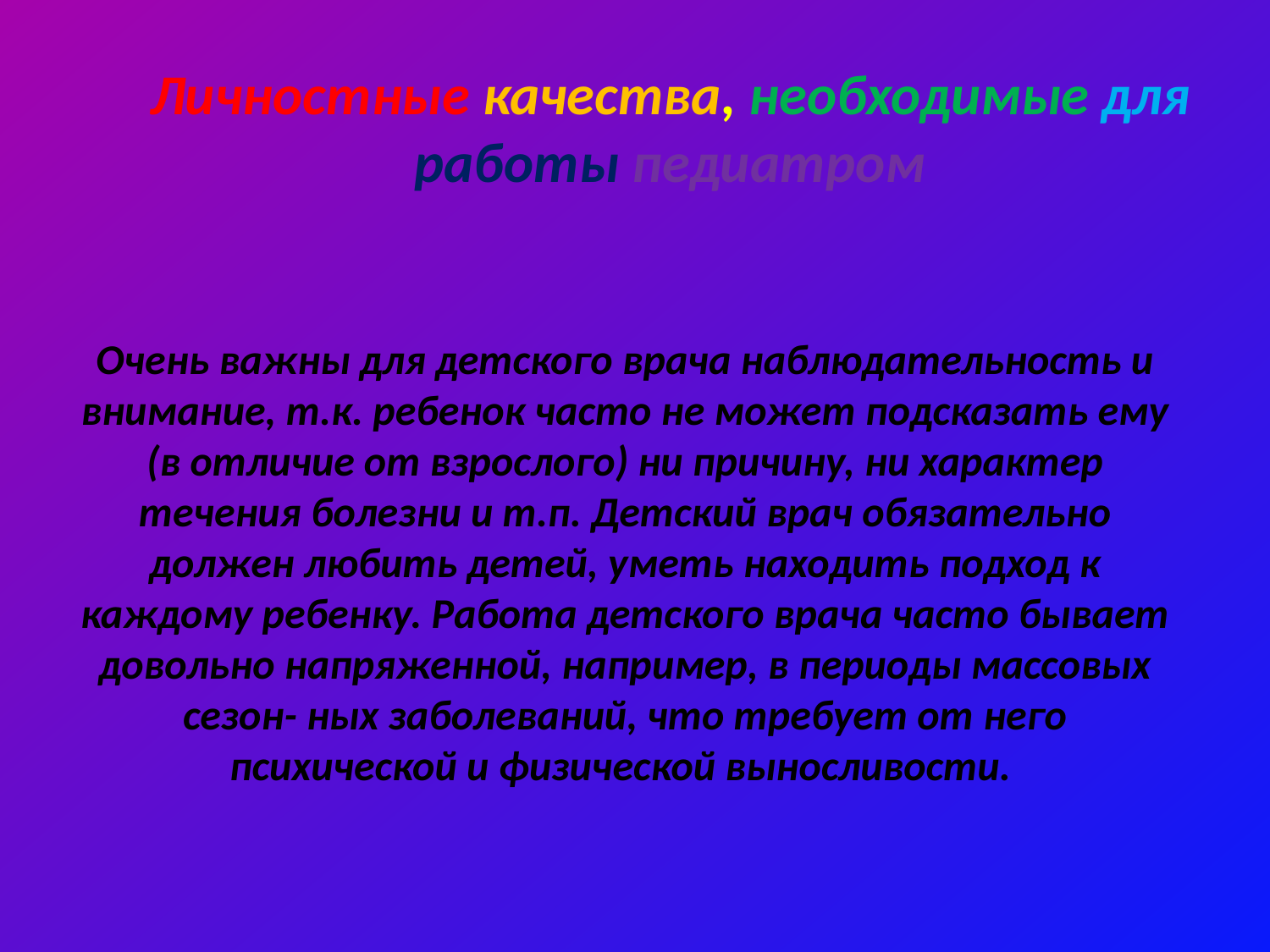

# Личностные качества, необходимые для работы педиатром
Очень важны для детского врача наблюдательность и внимание, т.к. ребенок часто не может подсказать ему (в отличие от взрослого) ни причину, ни характер течения болезни и т.п. Детский врач обязательно должен любить детей, уметь находить подход к каждому ребенку. Работа детского врача часто бывает довольно напряженной, например, в периоды массовых сезон- ных заболеваний, что требует от него психической и физической выносливости.